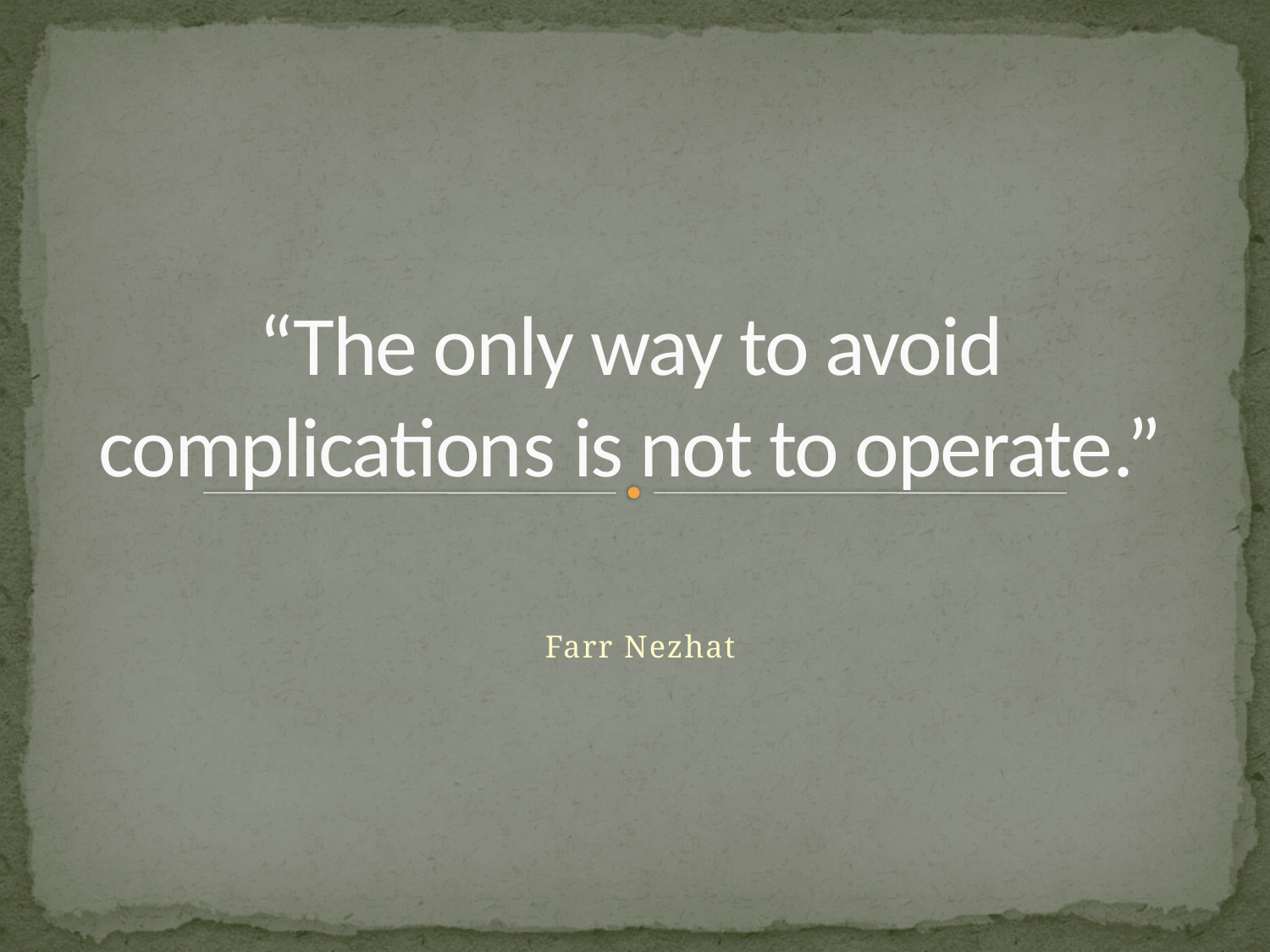

# “The only way to avoid complications is not to operate.”

Farr Nezhat